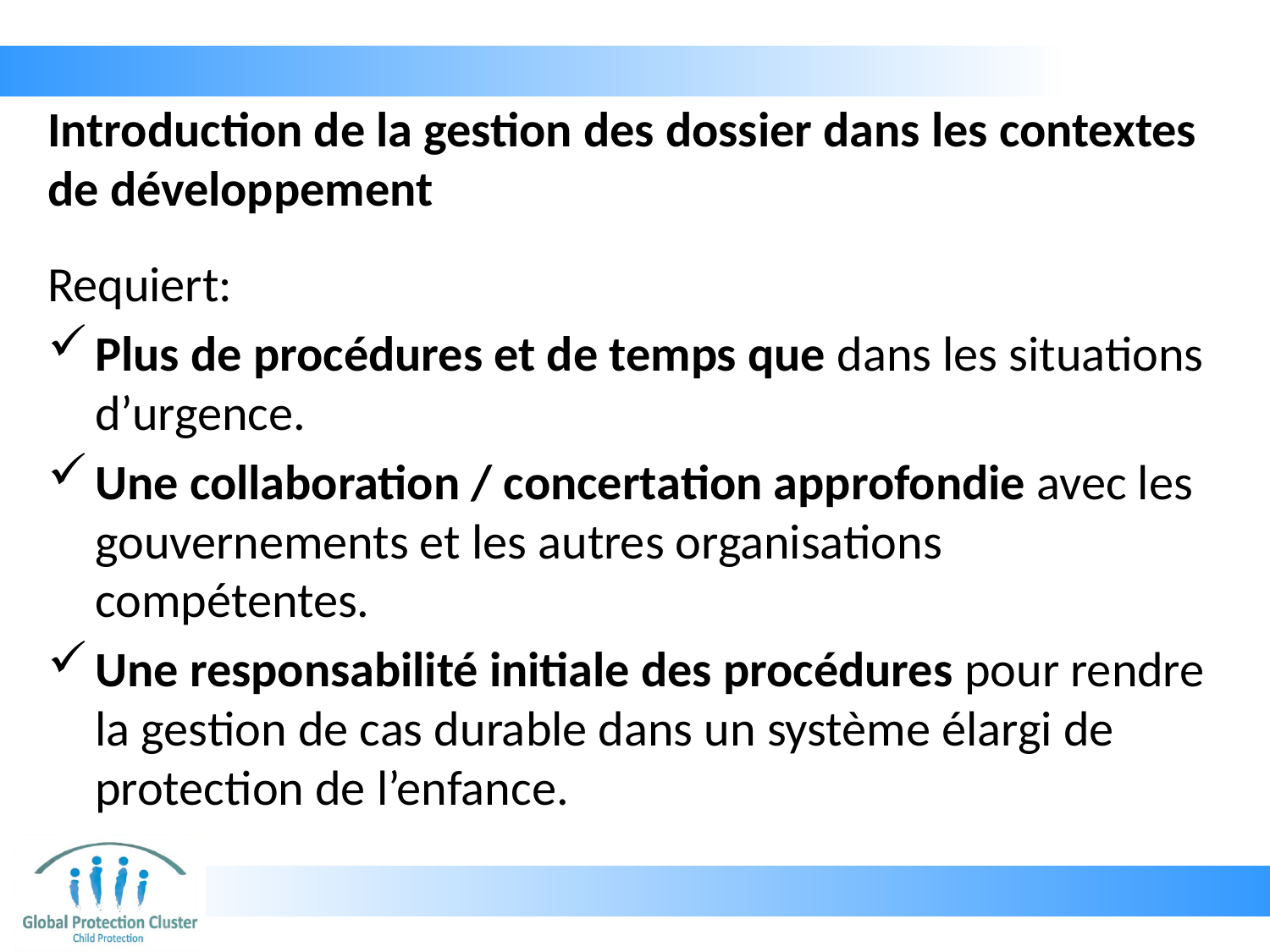

# Introduction de la gestion des dossier dans les contextes de développement
Requiert:
Plus de procédures et de temps que dans les situations d’urgence.
Une collaboration / concertation approfondie avec les gouvernements et les autres organisations compétentes.
Une responsabilité initiale des procédures pour rendre la gestion de cas durable dans un système élargi de protection de l’enfance.